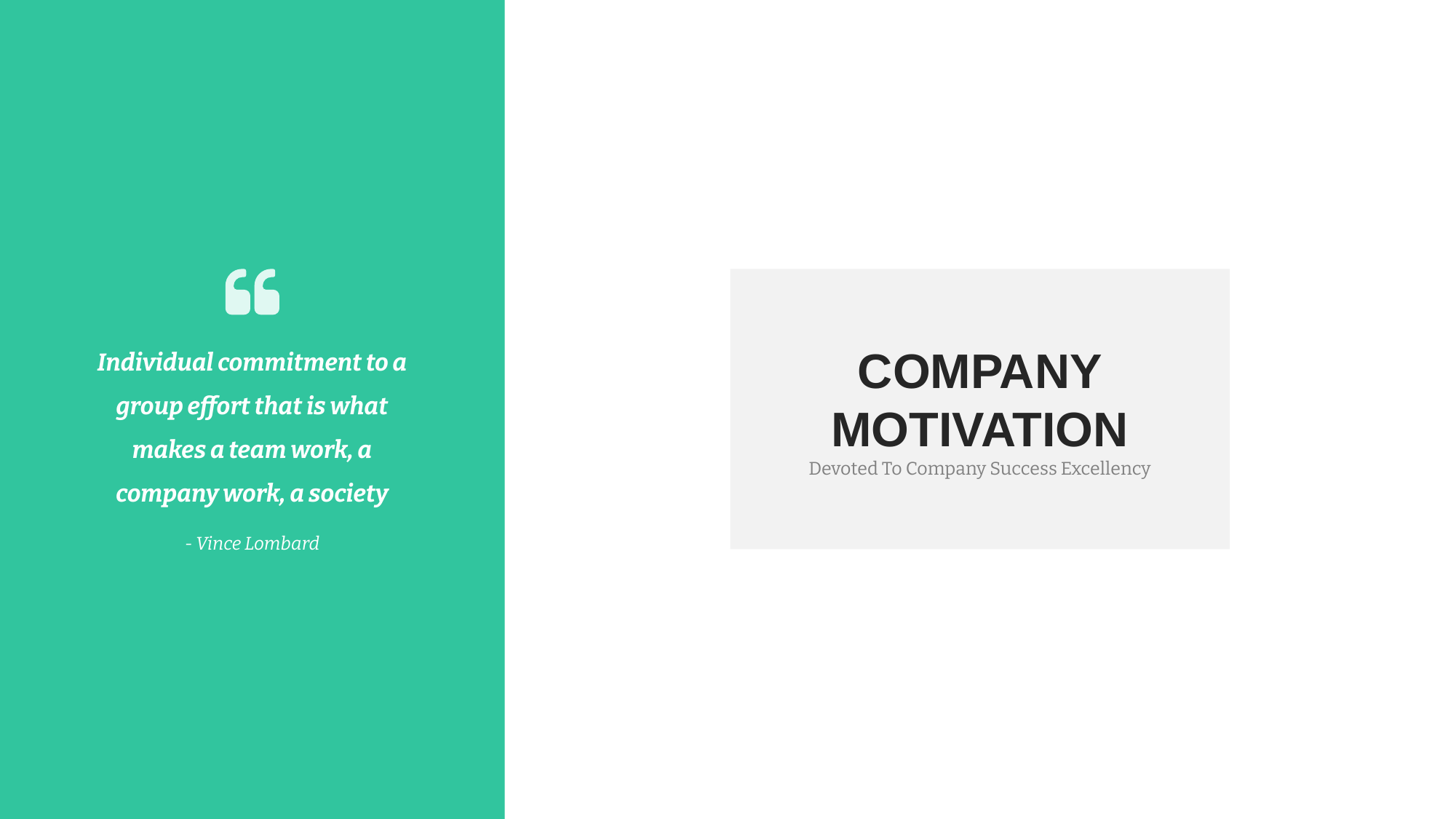

Individual commitment to a group effort that is what makes a team work, a company work, a society
COMPANY
MOTIVATION
Devoted To Company Success Excellency
- Vince Lombard